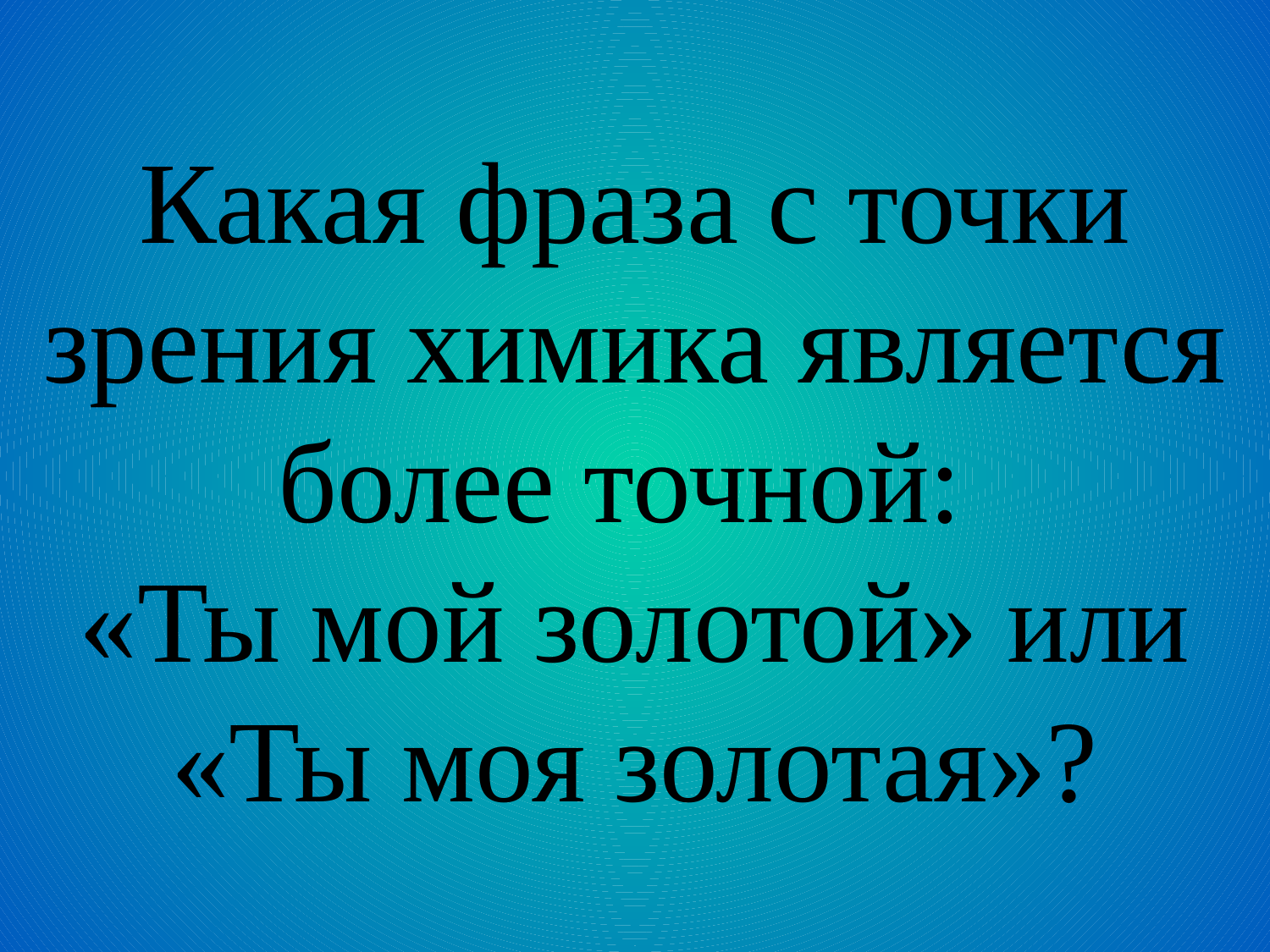

# Какая фраза с точки зрения химика является более точной: «Ты мой золотой» или «Ты моя золотая»?